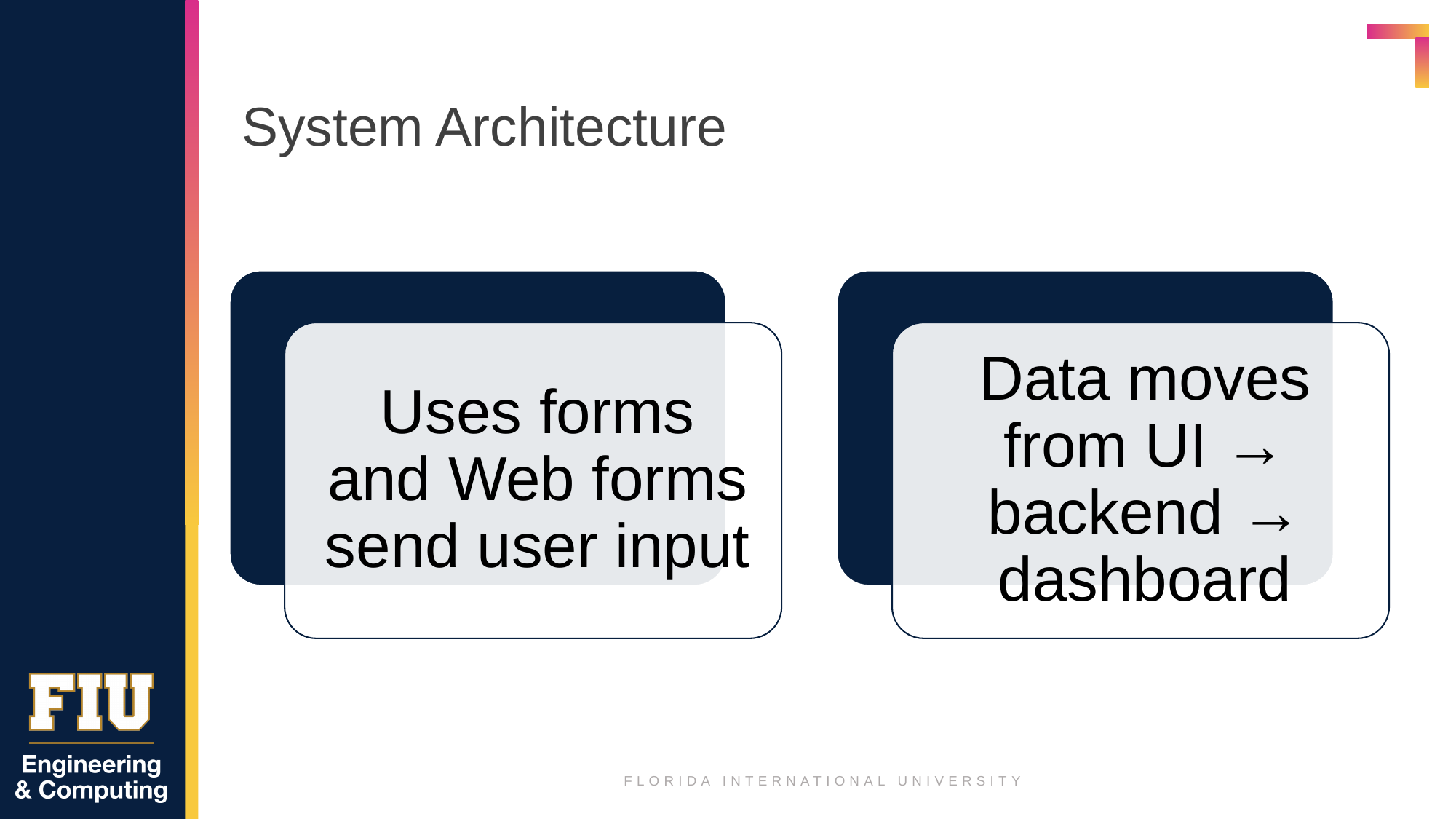

# System Architecture
Uses forms and Web forms send user input
Data moves from UI → backend → dashboard